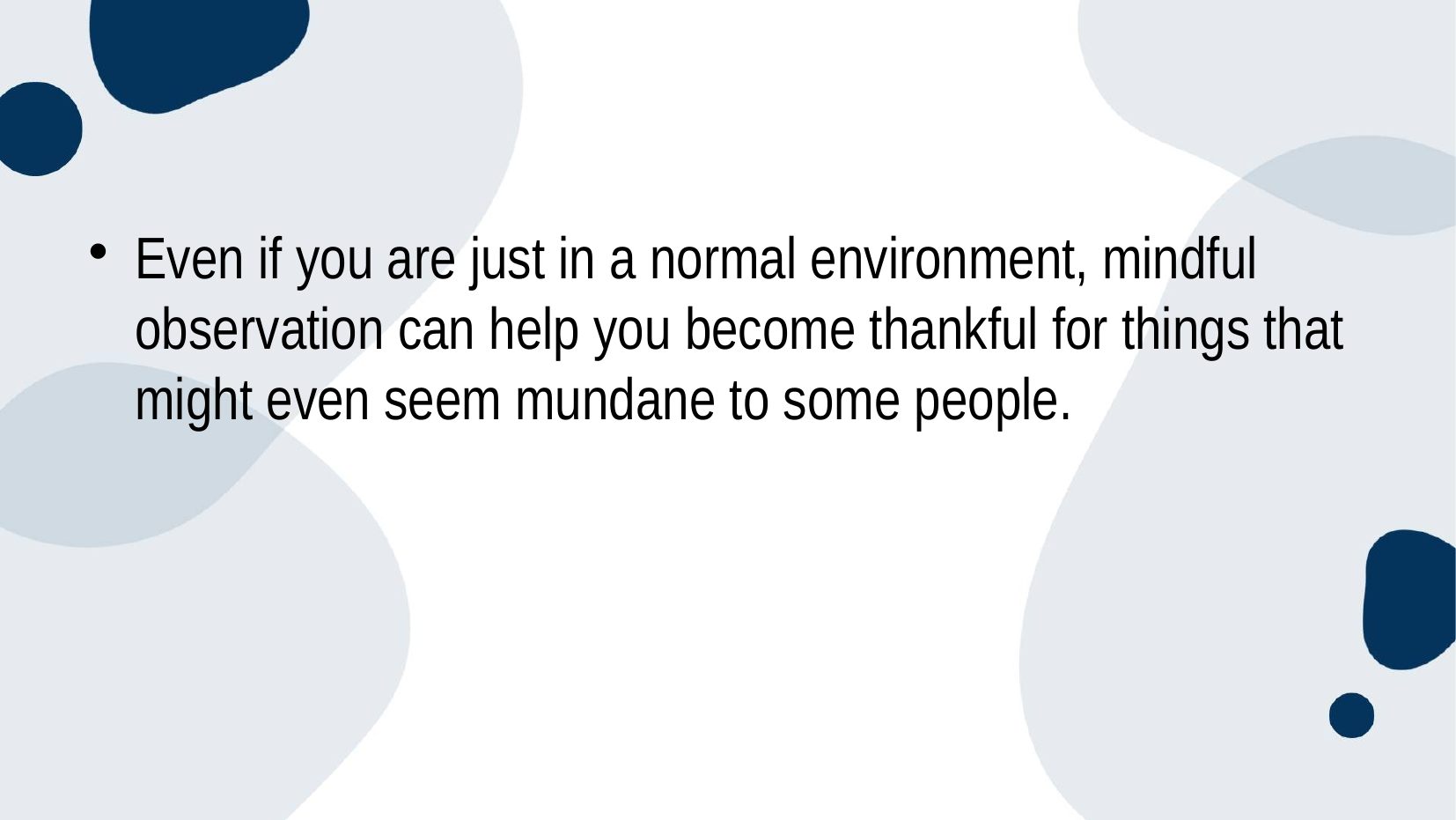

Even if you are just in a normal environment, mindful observation can help you become thankful for things that might even seem mundane to some people.